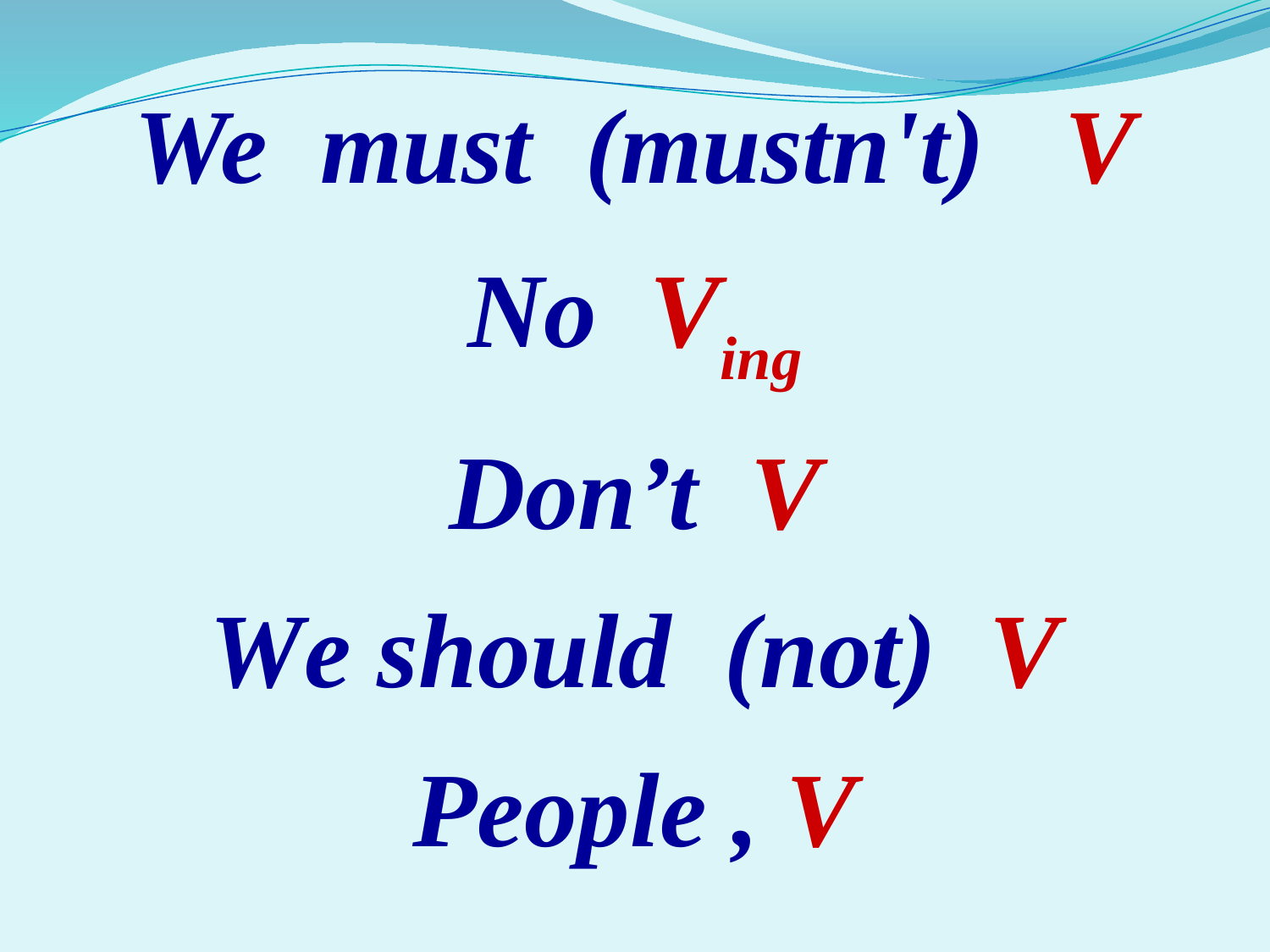

We  must  (mustn't)   V
No  Ving
Don’t  V
Wе should  (not)  V
People , V